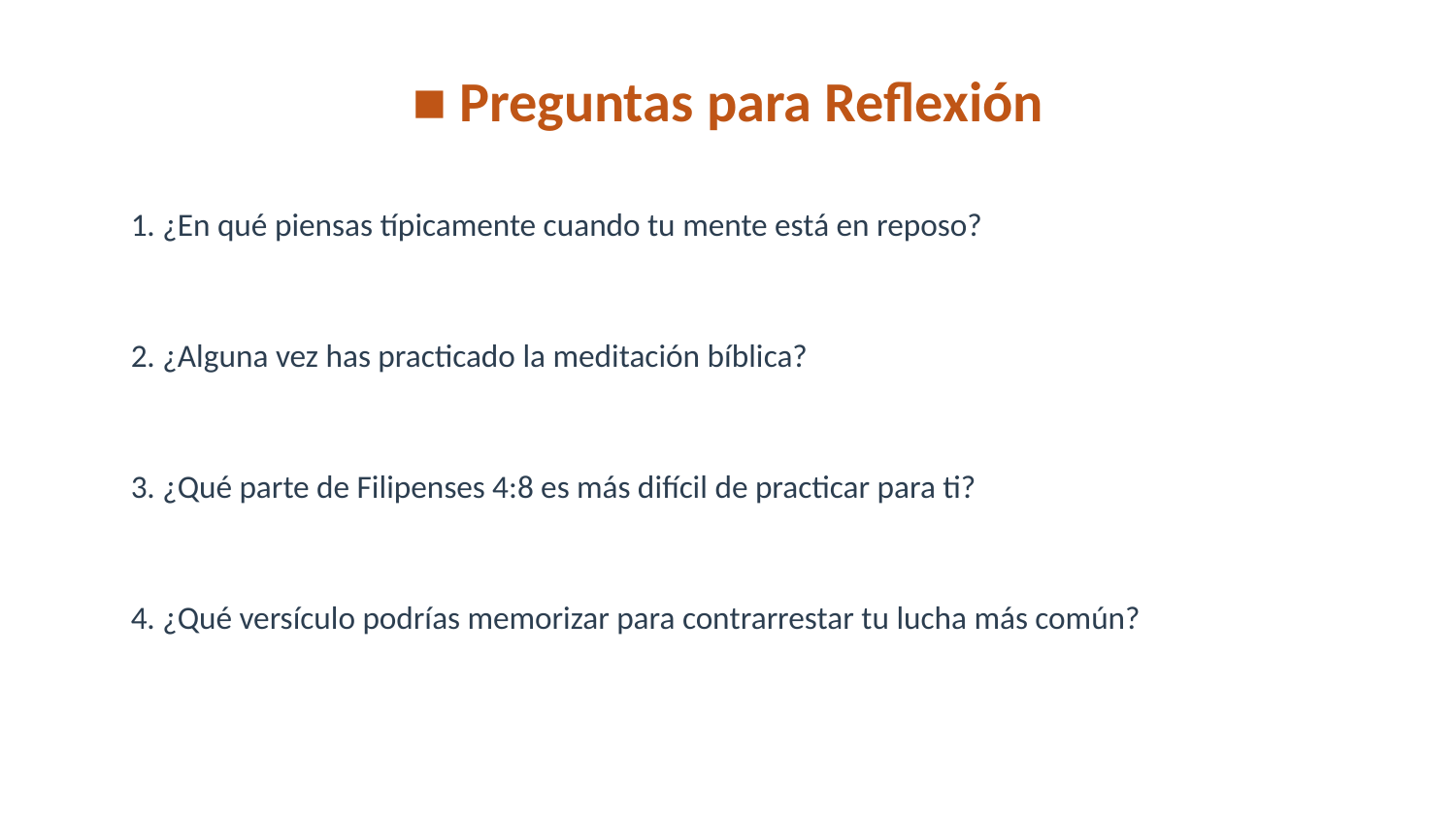

■ Preguntas para Reflexión
1. ¿En qué piensas típicamente cuando tu mente está en reposo?
2. ¿Alguna vez has practicado la meditación bíblica?
3. ¿Qué parte de Filipenses 4:8 es más difícil de practicar para ti?
4. ¿Qué versículo podrías memorizar para contrarrestar tu lucha más común?